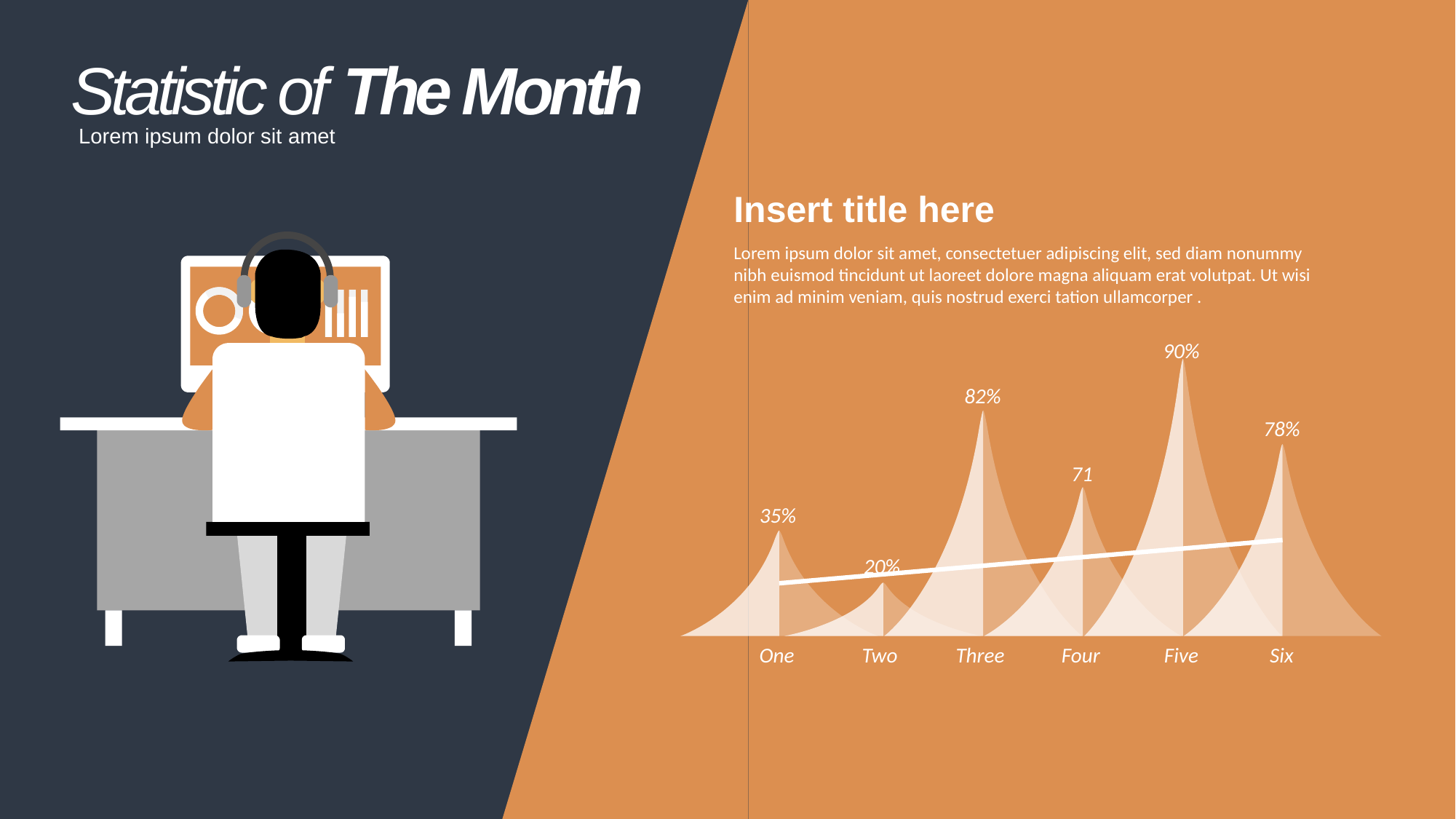

Statistic of The Month
Lorem ipsum dolor sit amet
Insert title here

Lorem ipsum dolor sit amet, consectetuer adipiscing elit, sed diam nonummy nibh euismod tincidunt ut laoreet dolore magna aliquam erat volutpat. Ut wisi enim ad minim veniam, quis nostrud exerci tation ullamcorper .
90%

82%
78%
71
35%
20%
One
Two
Three
Four
Five
Six